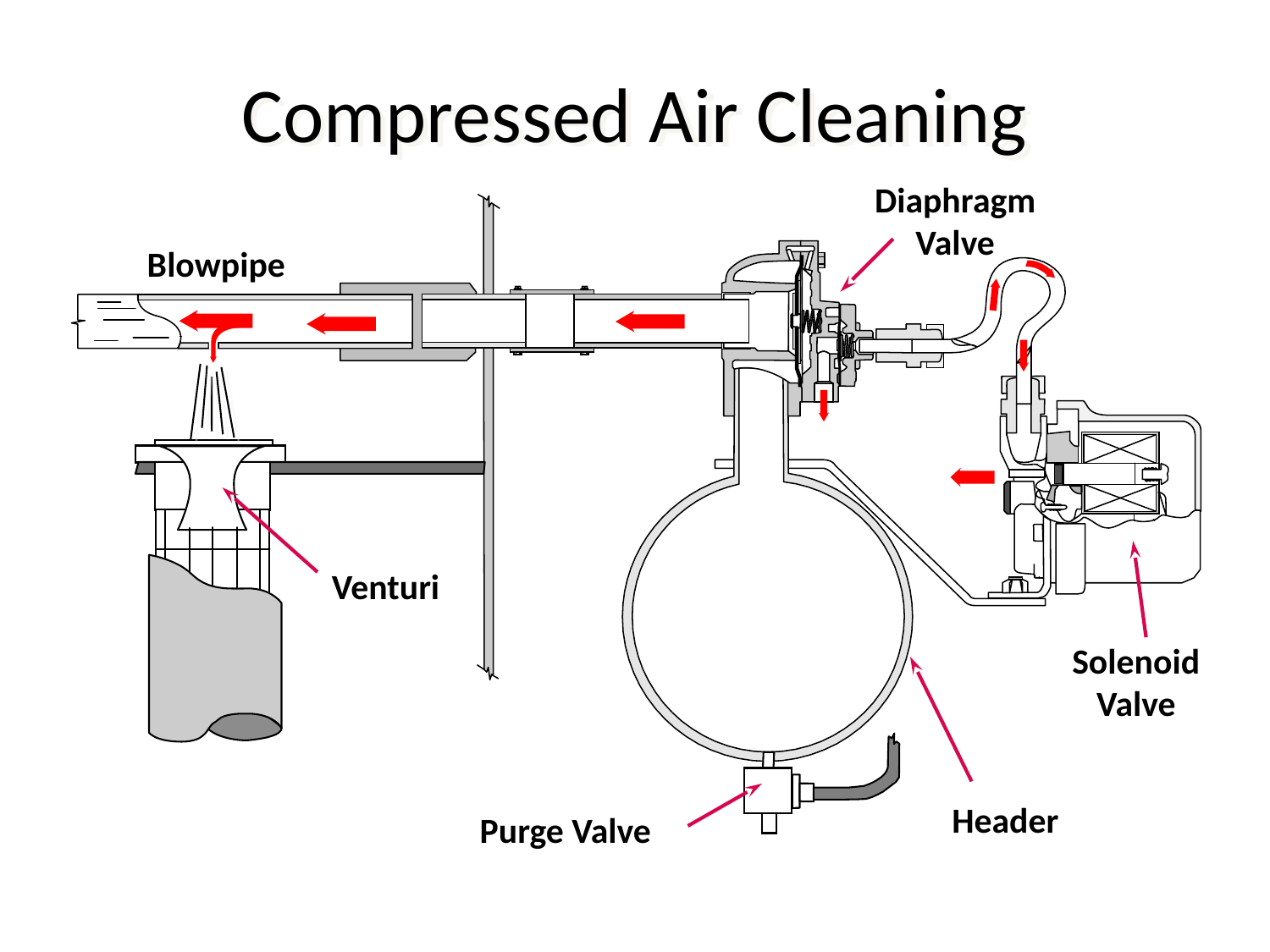

# Compressed Air Cleaning
Diaphragm
Valve

Blowpipe

Venturi
Solenoid
Valve

Header
Purge Valve